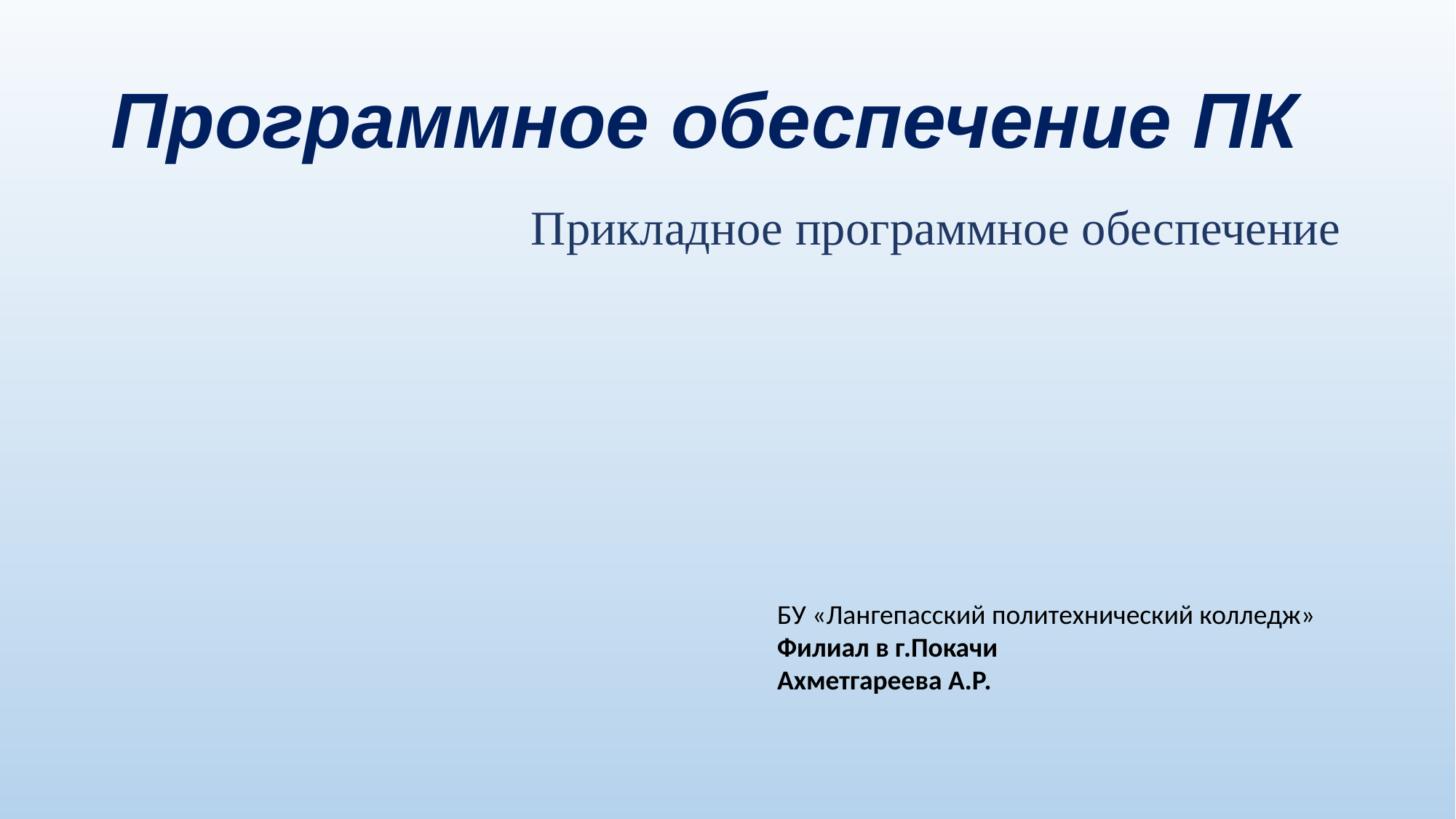

# Программное обеспечение ПК
Прикладное программное обеспечение

БУ «Лангепасский политехнический колледж»
Филиал в г.Покачи
Ахметгареева А.Р.